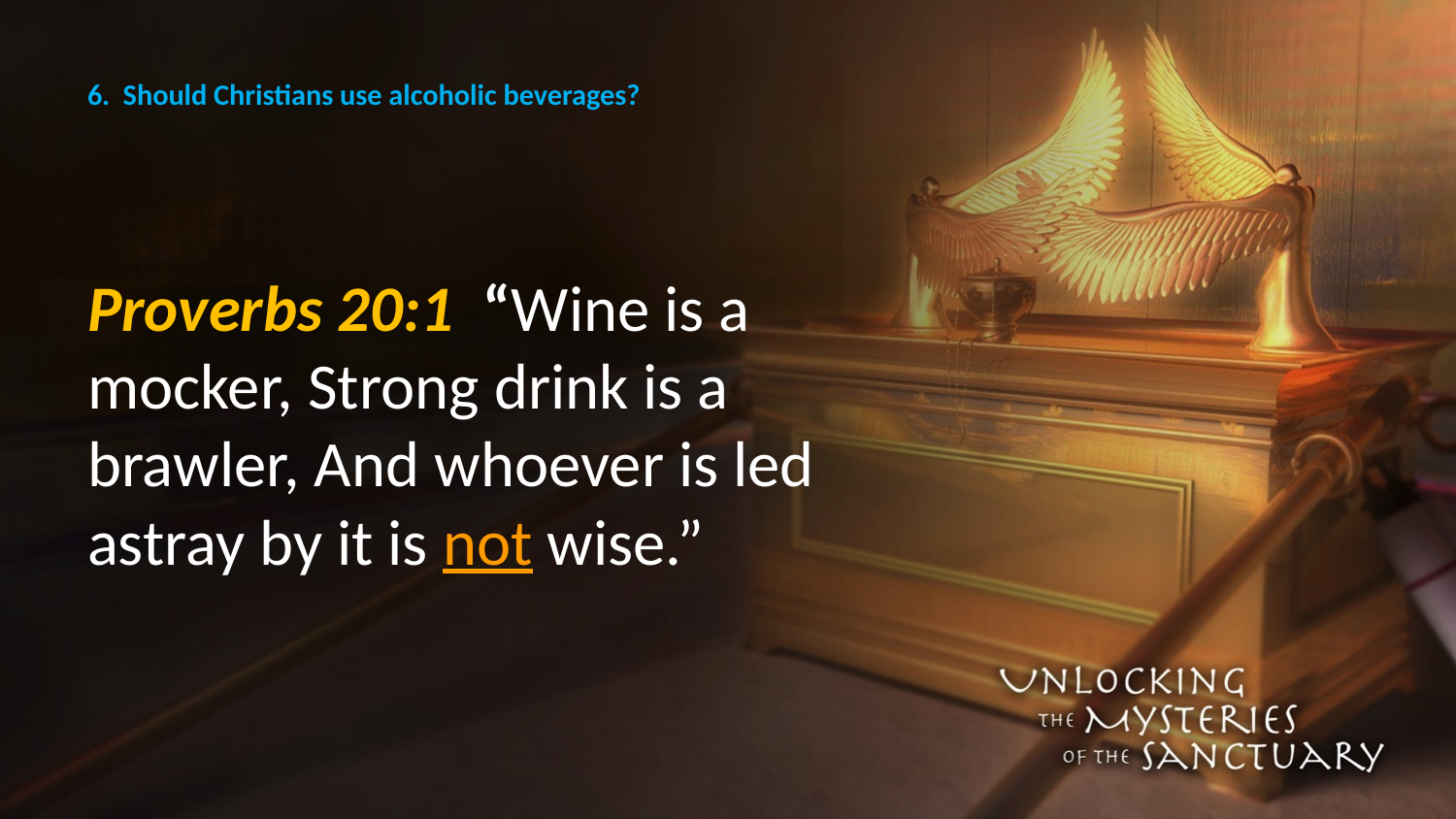

# 6.  Should Christians use alcoholic beverages?

Proverbs 20:1  “Wine is a mocker, Strong drink is a brawler, And whoever is led astray by it is not wise.”